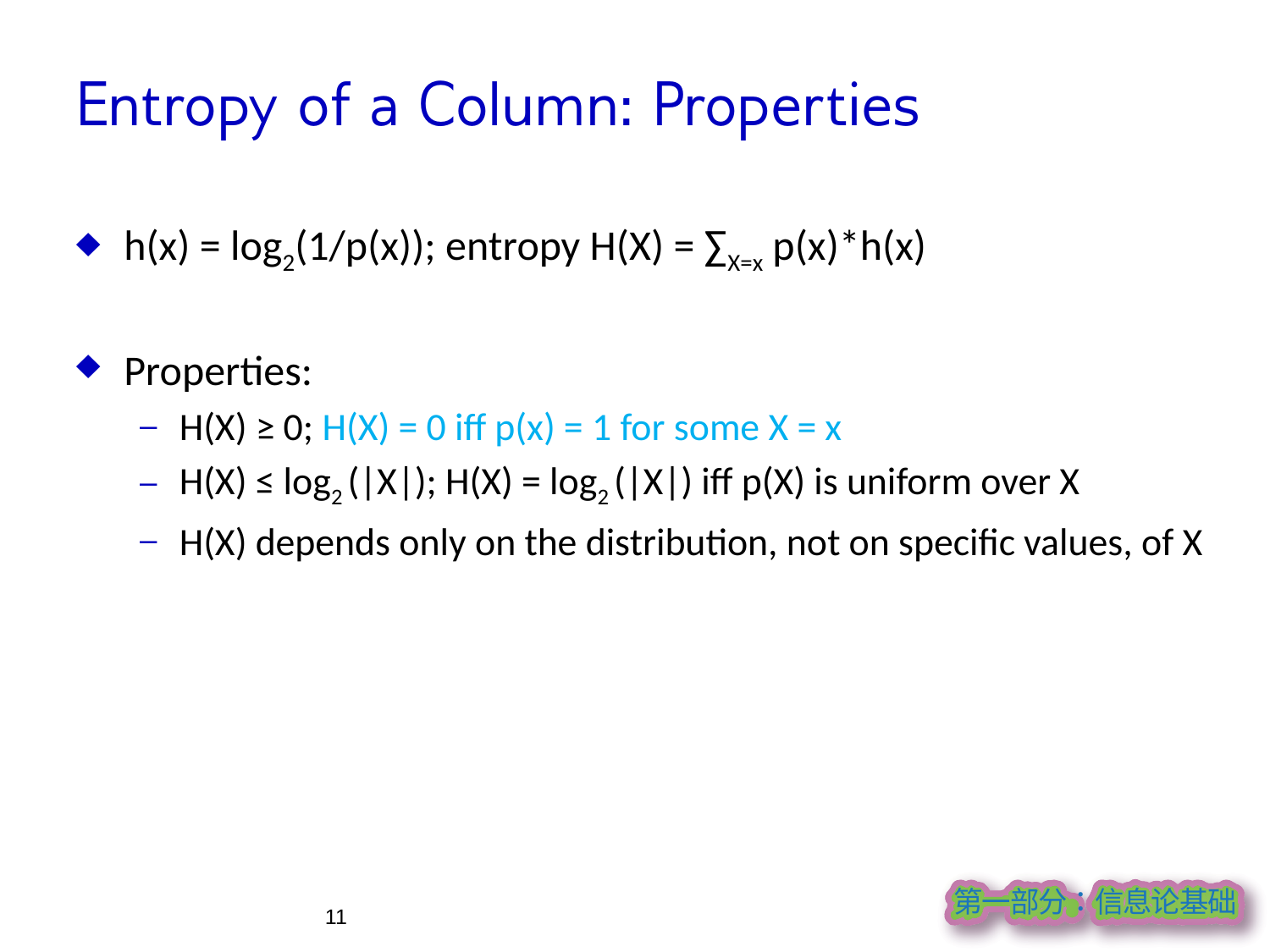

Entropy of a Column: Properties
h(x) = log2(1/p(x)); entropy H(X) = ∑X=x p(x)*h(x)

Properties:
H(X) ≥ 0; H(X) = 0 iff p(x) = 1 for some X = x
H(X) ≤ log2 (|X|); H(X) = log2 (|X|) iff p(X) is uniform over X
H(X) depends only on the distribution, not on specific values, of X
11